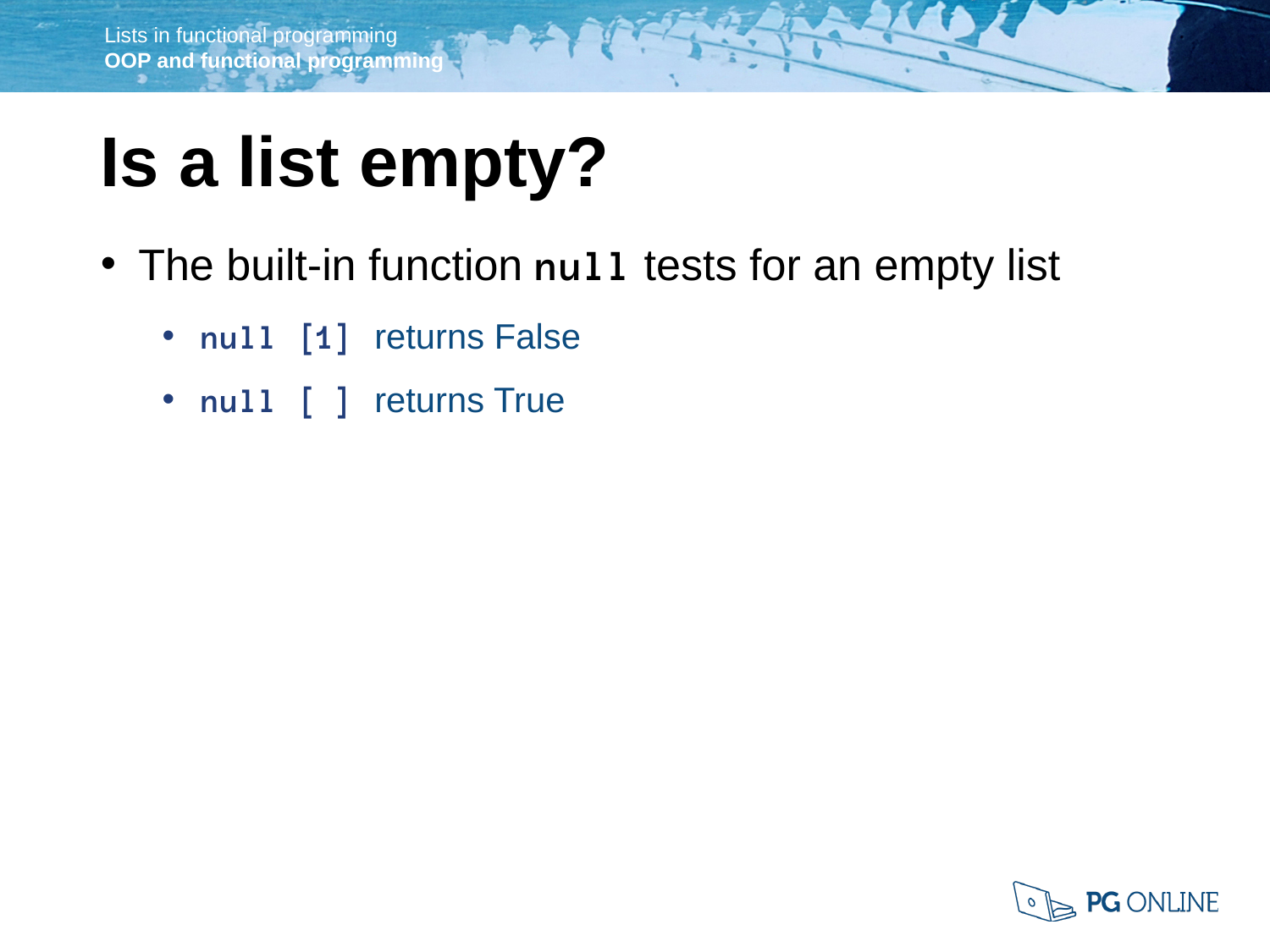

Is a list empty?
The built-in function null tests for an empty list
null [1] returns False
null [ ] returns True